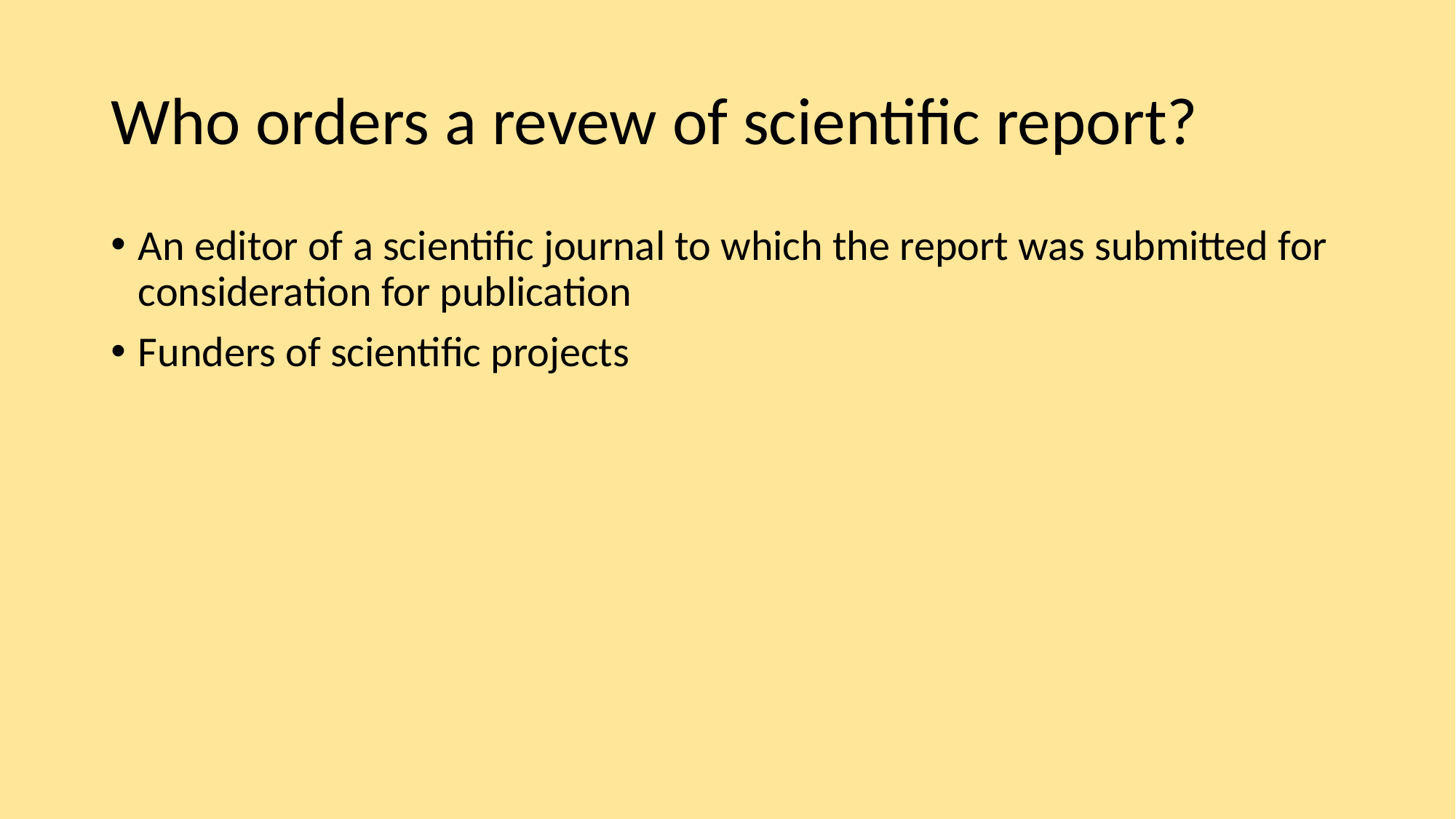

# Who orders a revew of scientific report?
An editor of a scientific journal to which the report was submitted for consideration for publication
Funders of scientific projects